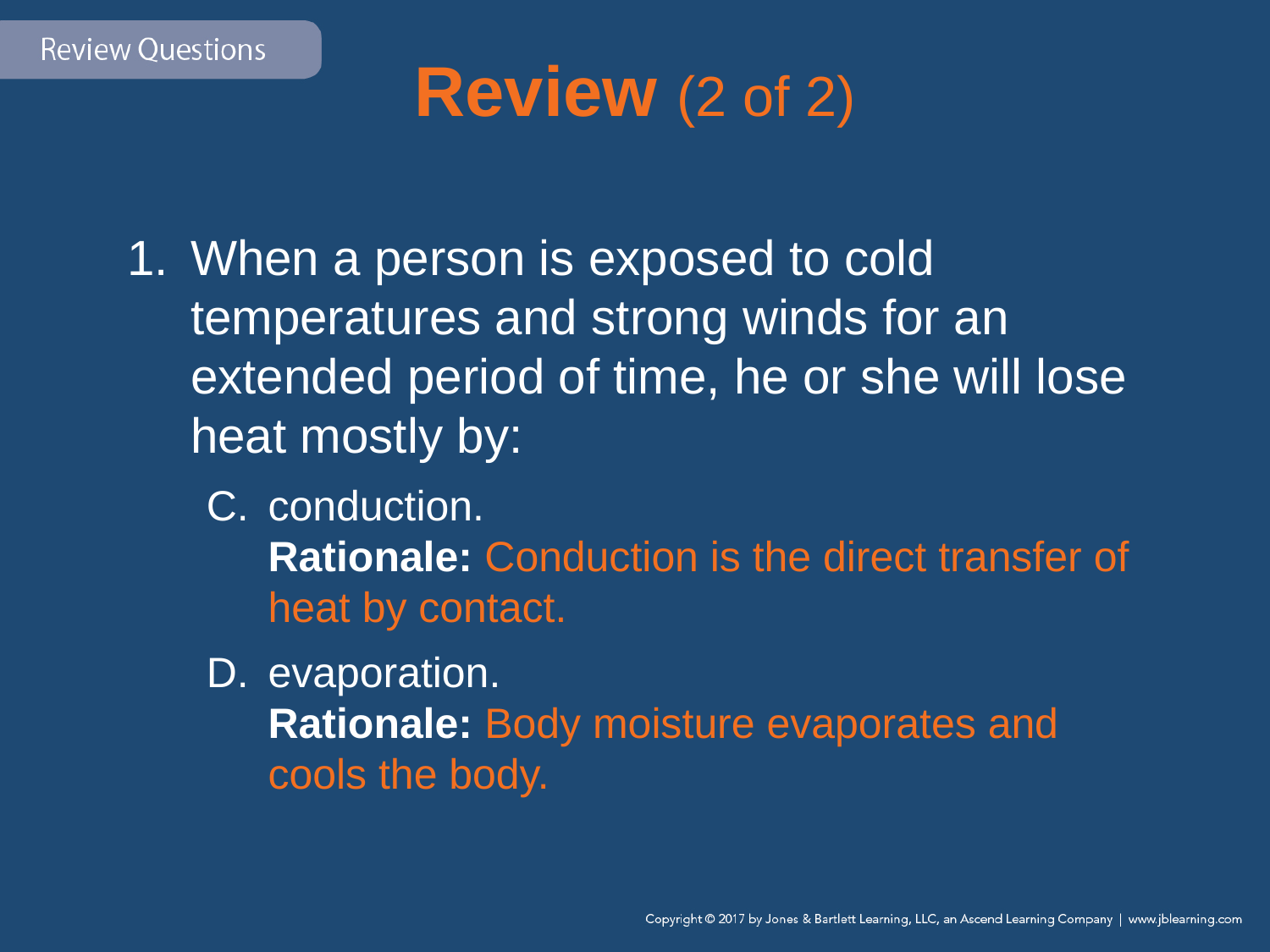

# Review (2 of 2)
When a person is exposed to cold temperatures and strong winds for an extended period of time, he or she will lose heat mostly by:
conduction.
Rationale: Conduction is the direct transfer of heat by contact.
evaporation.
Rationale: Body moisture evaporates and cools the body.